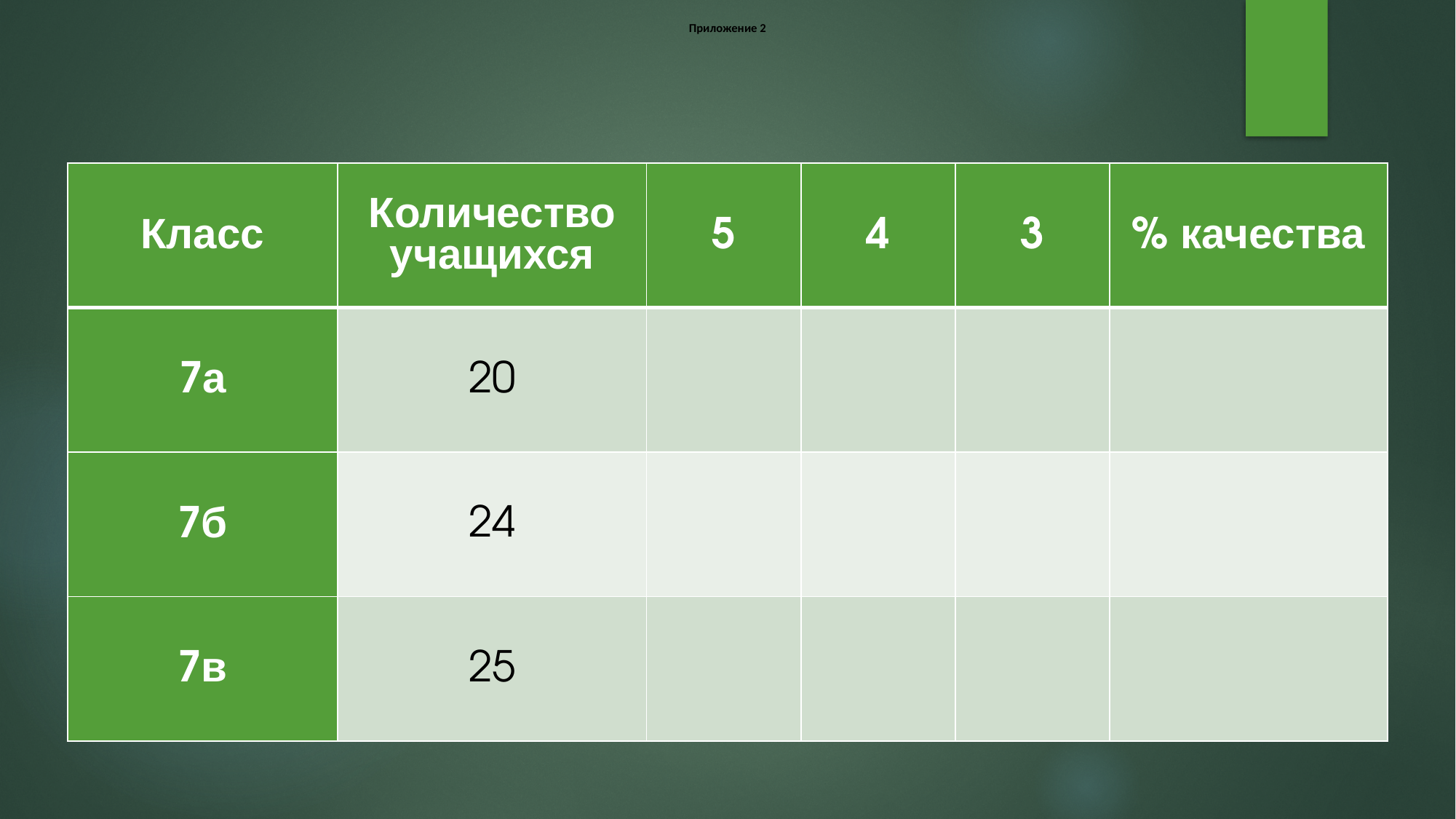

Приложение 2
#
| Класс | Количество учащихся | 5 | 4 | 3 | % качества |
| --- | --- | --- | --- | --- | --- |
| 7а | 20 |  |  |  |  |
| 7б | 24 |  |  |  |  |
| 7в | 25 |  |  |  |  |